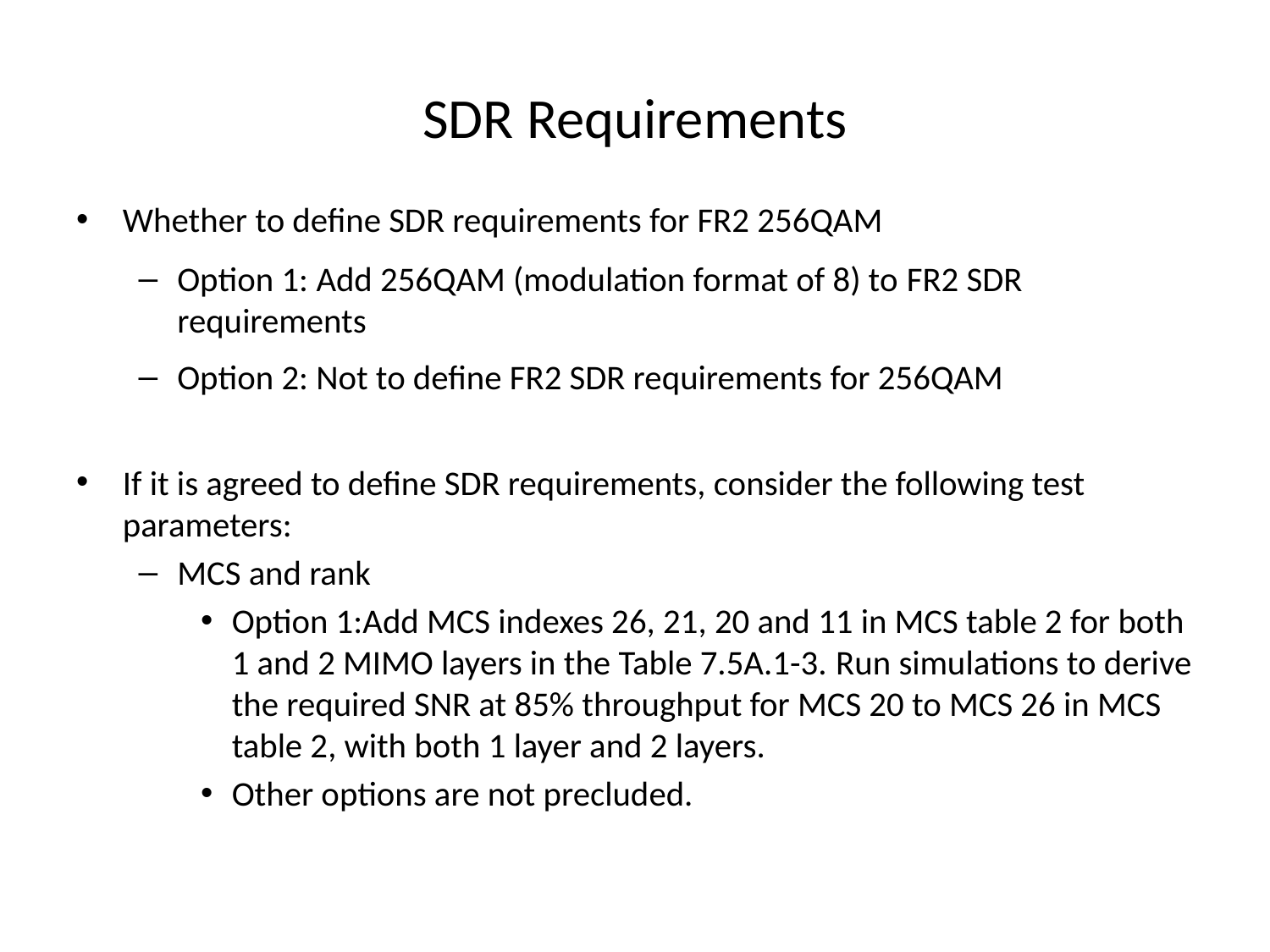

# SDR Requirements
Whether to define SDR requirements for FR2 256QAM
Option 1: Add 256QAM (modulation format of 8) to FR2 SDR requirements
Option 2: Not to define FR2 SDR requirements for 256QAM

If it is agreed to define SDR requirements, consider the following test parameters:
MCS and rank
Option 1:Add MCS indexes 26, 21, 20 and 11 in MCS table 2 for both 1 and 2 MIMO layers in the Table 7.5A.1-3. Run simulations to derive the required SNR at 85% throughput for MCS 20 to MCS 26 in MCS table 2, with both 1 layer and 2 layers.
Other options are not precluded.